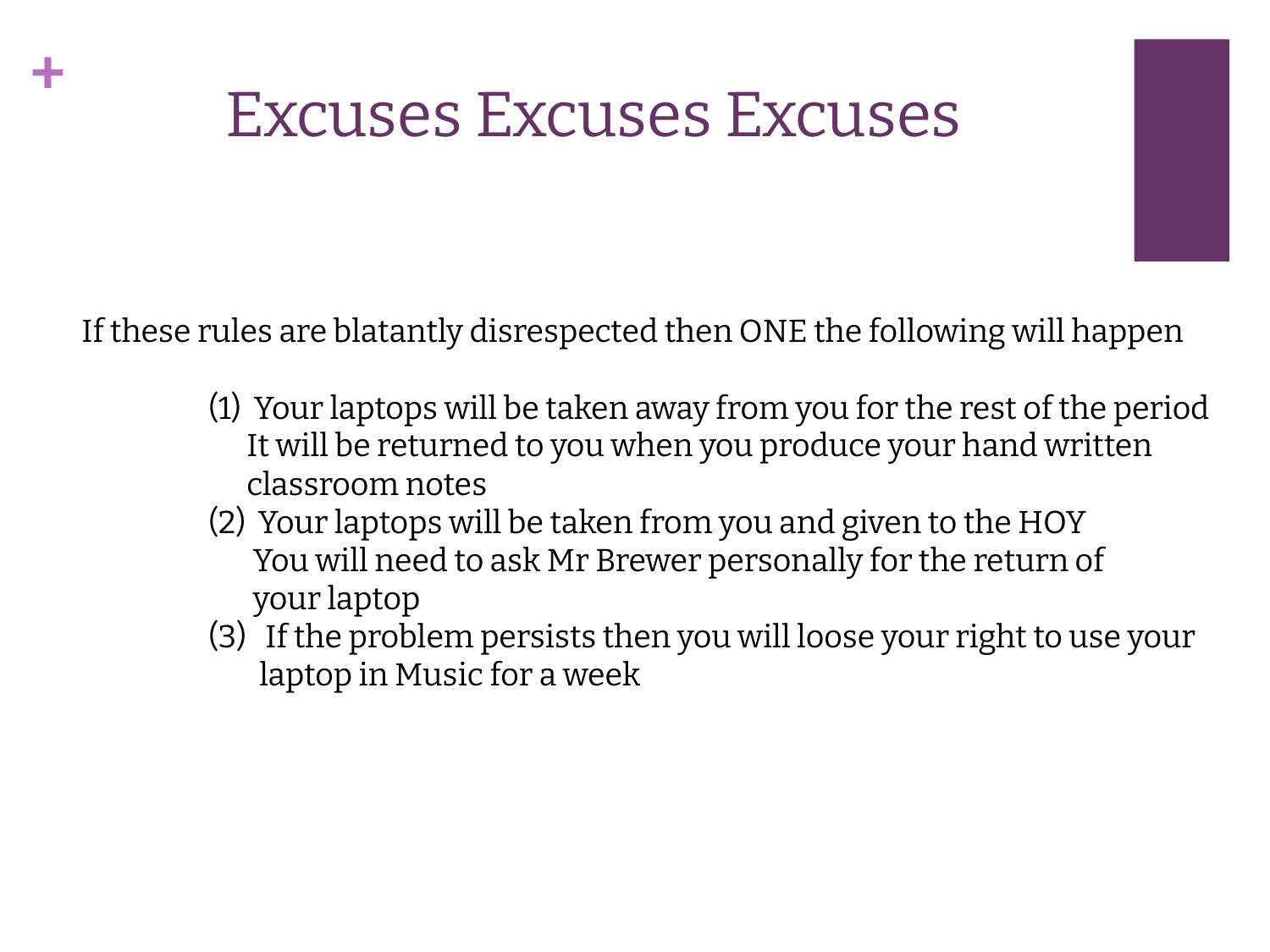

# Excuses Excuses Excuses
If these rules are blatantly disrespected then ONE the following will happen

	(1)  Your laptops will be taken away from you for the rest of the period
	      It will be returned to you when you produce your hand written
 	      classroom notes
	(2)  Your laptops will be taken from you and given to the HOY
	       You will need to ask Mr Brewer personally for the return of
	       your laptop
	(3)   If the problem persists then you will loose your right to use your
	        laptop in Music for a week